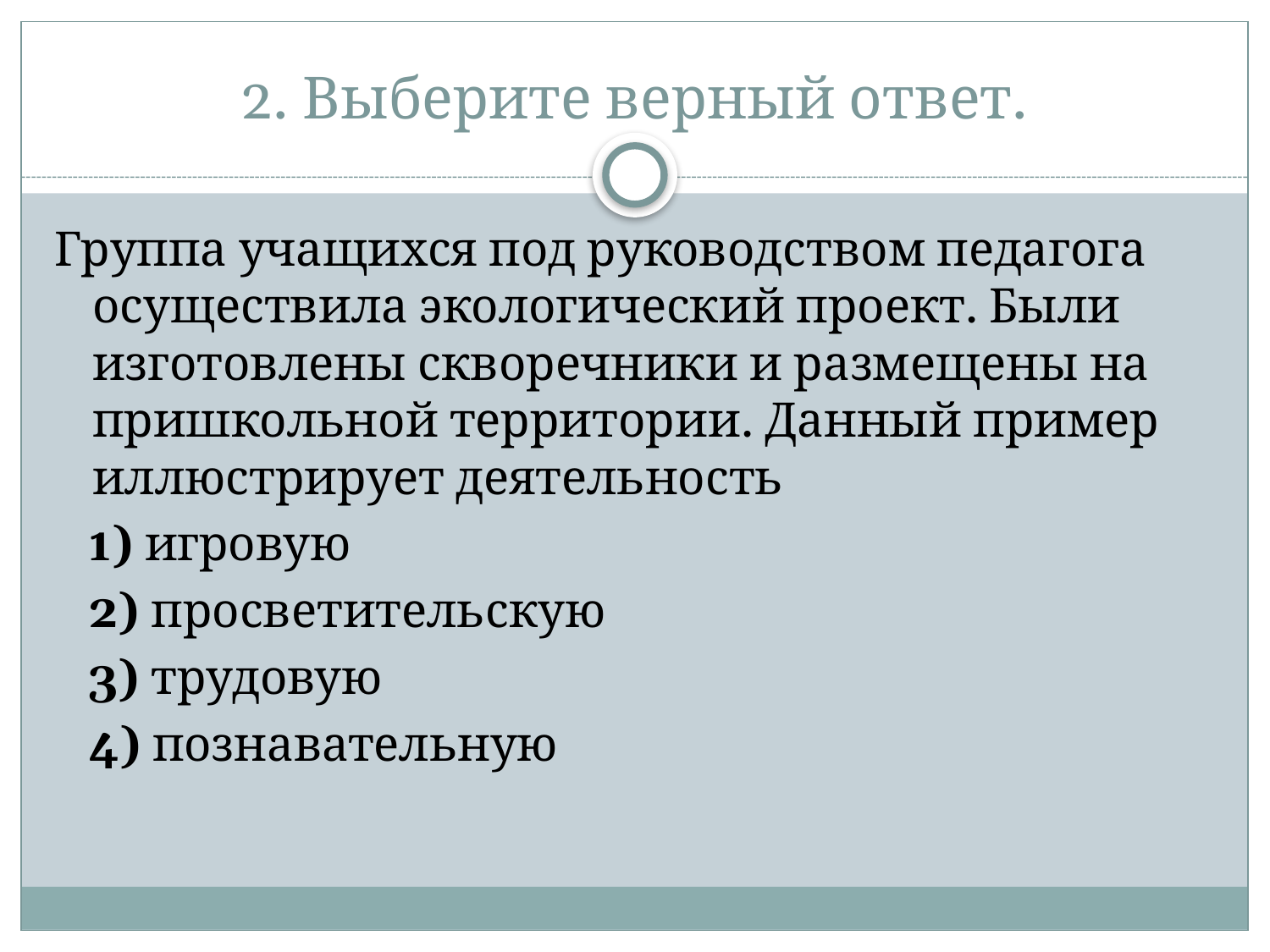

# 2. Выберите верный ответ.
Группа учащихся под руководством педагога осуществила экологический проект. Были изготовлены скворечники и размещены на пришкольной территории. Данный пример иллюстрирует деятельность
   1) игровую
   2) просветительскую
   3) трудовую
   4) познавательную